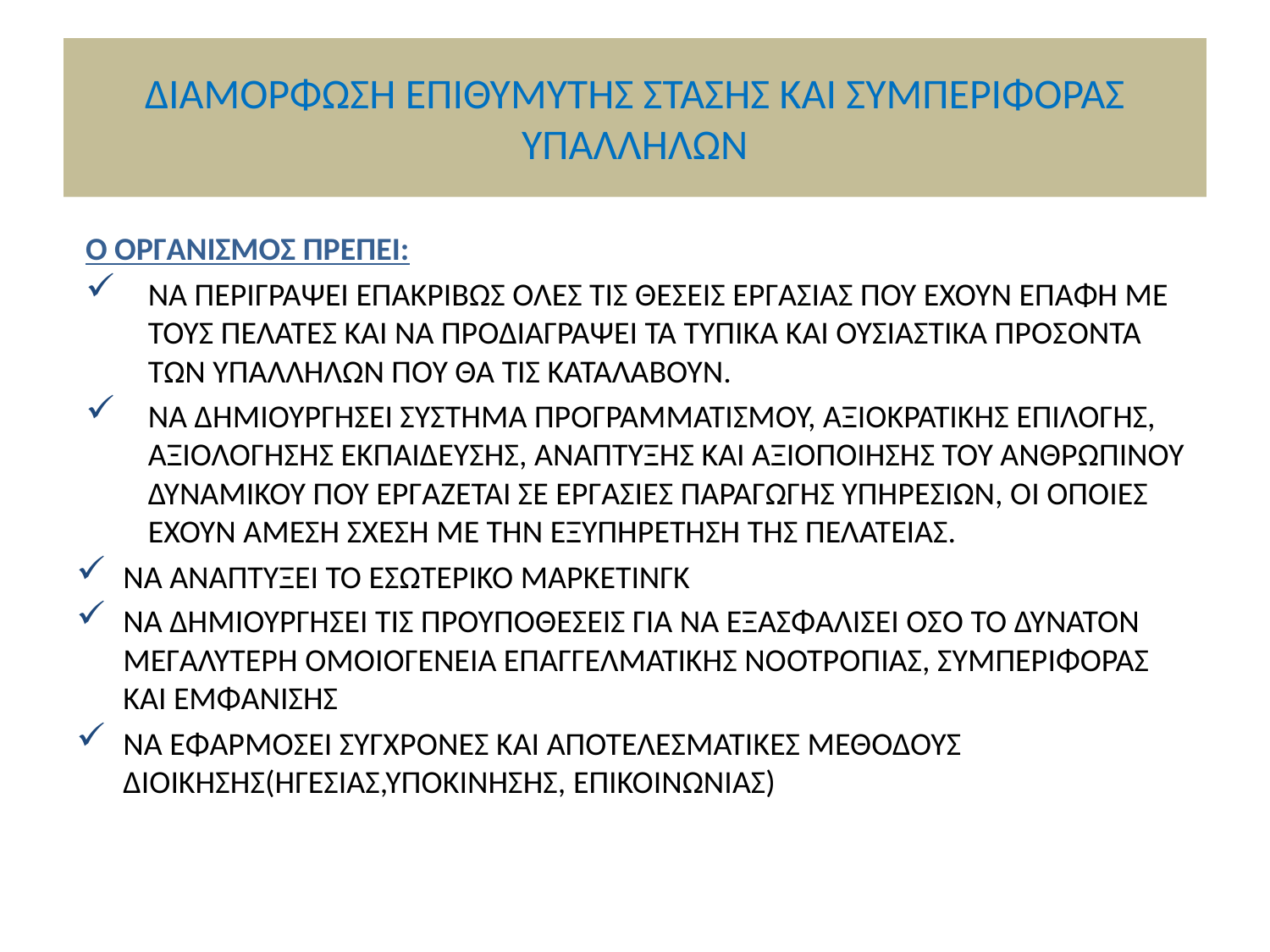

# ΔΙΑΜΟΡΦΩΣΗ ΕΠΙΘΥΜΥΤΗΣ ΣΤΑΣΗΣ ΚΑΙ ΣΥΜΠΕΡΙΦΟΡΑΣ ΥΠΑΛΛΗΛΩΝ
Ο ΟΡΓΑΝΙΣΜΟΣ ΠΡΕΠΕΙ:
ΝΑ ΠΕΡΙΓΡΑΨΕΙ ΕΠΑΚΡΙΒΩΣ ΟΛΕΣ ΤΙΣ ΘΕΣΕΙΣ ΕΡΓΑΣΙΑΣ ΠΟΥ ΕΧΟΥΝ ΕΠΑΦΗ ΜΕ ΤΟΥΣ ΠΕΛΑΤΕΣ ΚΑΙ ΝΑ ΠΡΟΔΙΑΓΡΑΨΕΙ ΤΑ ΤΥΠΙΚΑ ΚΑΙ ΟΥΣΙΑΣΤΙΚΑ ΠΡΟΣΟΝΤΑ ΤΩΝ ΥΠΑΛΛΗΛΩΝ ΠΟΥ ΘΑ ΤΙΣ ΚΑΤΑΛΑΒΟΥΝ.
ΝΑ ΔΗΜΙΟΥΡΓΗΣΕΙ ΣΥΣΤΗΜΑ ΠΡΟΓΡΑΜΜΑΤΙΣΜΟΥ, ΑΞΙΟΚΡΑΤΙΚΗΣ ΕΠΙΛΟΓΗΣ, ΑΞΙΟΛΟΓΗΣΗΣ ΕΚΠΑΙΔΕΥΣΗΣ, ΑΝΑΠΤΥΞΗΣ ΚΑΙ ΑΞΙΟΠΟΙΗΣΗΣ ΤΟΥ ΑΝΘΡΩΠΙΝΟΥ ΔΥΝΑΜΙΚΟΥ ΠΟΥ ΕΡΓΑΖΕΤΑΙ ΣΕ ΕΡΓΑΣΙΕΣ ΠΑΡΑΓΩΓΗΣ ΥΠΗΡΕΣΙΩΝ, ΟΙ ΟΠΟΙΕΣ ΕΧΟΥΝ ΑΜΕΣΗ ΣΧΕΣΗ ΜΕ ΤΗΝ ΕΞΥΠΗΡΕΤΗΣΗ ΤΗΣ ΠΕΛΑΤΕΙΑΣ.
ΝΑ ΑΝΑΠΤΥΞΕΙ ΤΟ ΕΣΩΤΕΡΙΚΟ ΜΑΡΚΕΤΙΝΓΚ
ΝΑ ΔΗΜΙΟΥΡΓΗΣΕΙ ΤΙΣ ΠΡΟΥΠΟΘΕΣΕΙΣ ΓΙΑ ΝΑ ΕΞΑΣΦΑΛΙΣΕΙ ΟΣΟ ΤΟ ΔΥΝΑΤΟΝ ΜΕΓΑΛΥΤΕΡΗ ΟΜΟΙΟΓΕΝΕΙΑ ΕΠΑΓΓΕΛΜΑΤΙΚΗΣ ΝΟΟΤΡΟΠΙΑΣ, ΣΥΜΠΕΡΙΦΟΡΑΣ ΚΑΙ ΕΜΦΑΝΙΣΗΣ
ΝΑ ΕΦΑΡΜΟΣΕΙ ΣΥΓΧΡΟΝΕΣ ΚΑΙ ΑΠΟΤΕΛΕΣΜΑΤΙΚΕΣ ΜΕΘΟΔΟΥΣ  ΔΙΟΙΚΗΣΗΣ(ΗΓΕΣΙΑΣ,ΥΠΟΚΙΝΗΣΗΣ, ΕΠΙΚΟΙΝΩΝΙΑΣ)